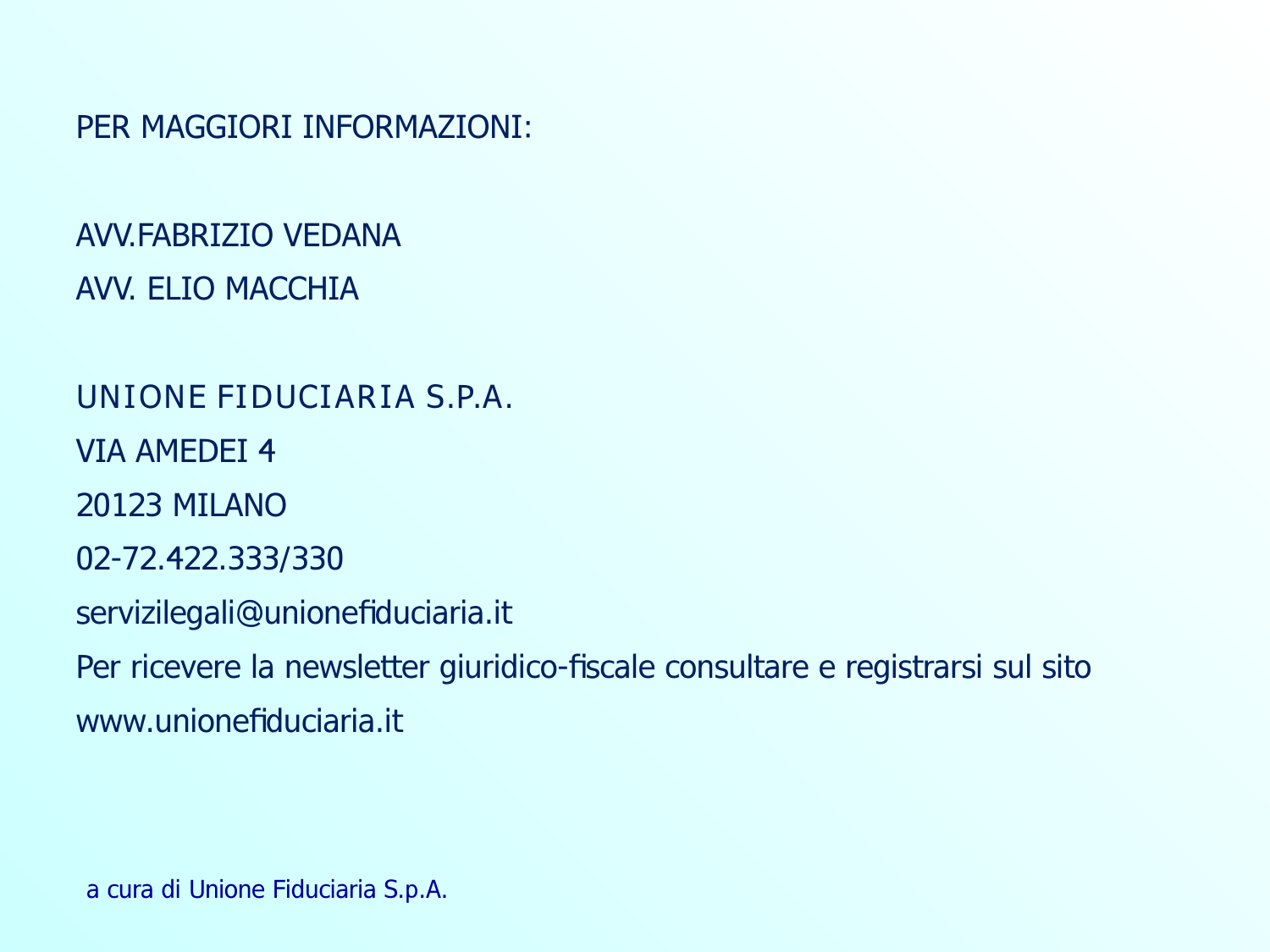

PER MAGGIORI INFORMAZIONI:

AVV.FABRIZIO VEDANA
AVV. ELIO MACCHIA

UNIONE FIDUCIARIA S.P.A.
VIA AMEDEI 4
20123 MILANO
02-72.422.333/330
servizilegali@unionefiduciaria.it
Per ricevere la newsletter giuridico-fiscale consultare e registrarsi sul sito
www.unionefiduciaria.it